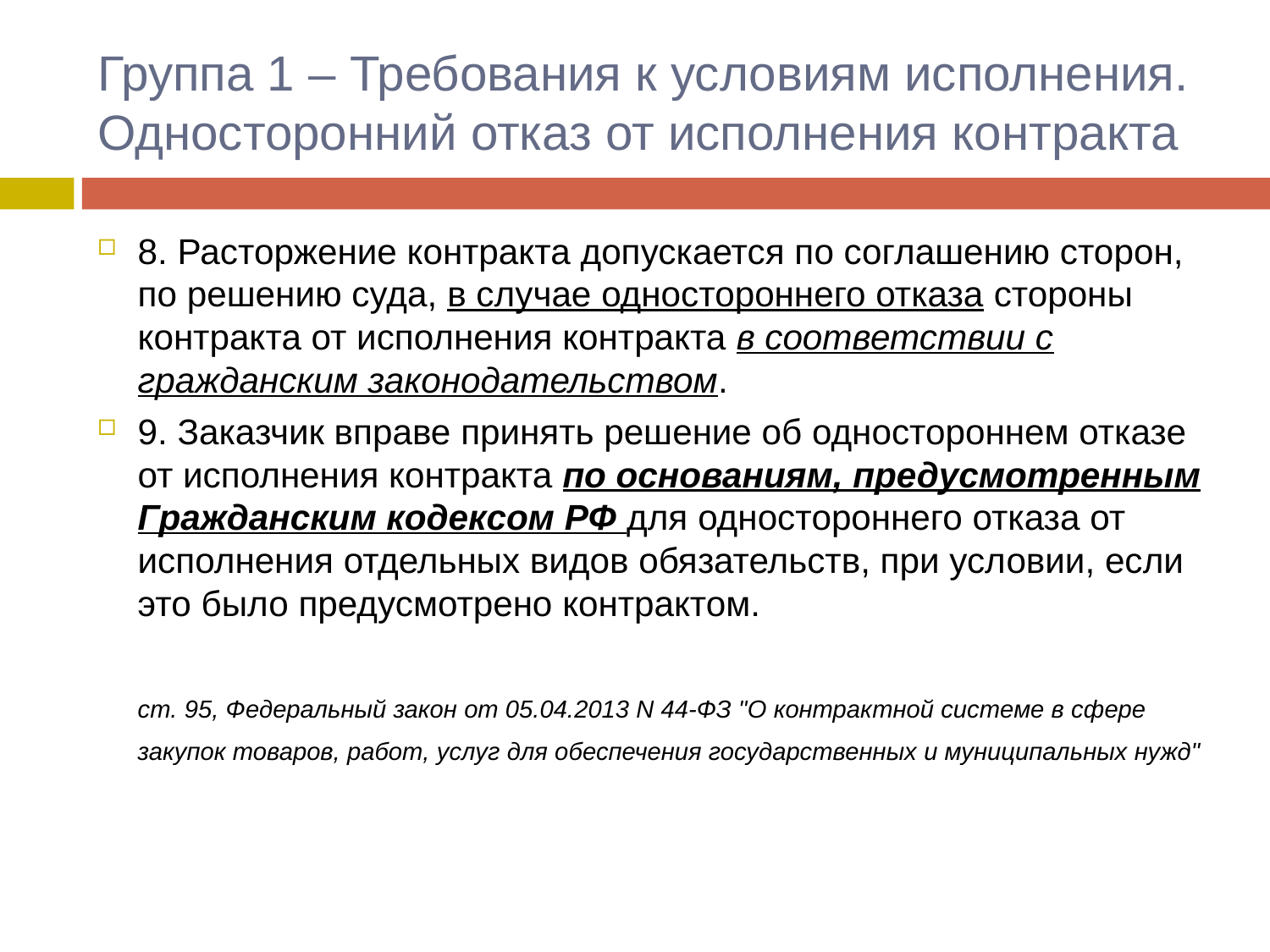

# Группа 1 – Требования к условиям исполнения. Односторонний отказ от исполнения контракта
8. Расторжение контракта допускается по соглашению сторон, по решению суда, в случае одностороннего отказа стороны контракта от исполнения контракта в соответствии с гражданским законодательством.
9. Заказчик вправе принять решение об одностороннем отказе от исполнения контракта по основаниям, предусмотренным Гражданским кодексом РФ для одностороннего отказа от исполнения отдельных видов обязательств, при условии, если это было предусмотрено контрактом.

	ст. 95, Федеральный закон от 05.04.2013 N 44-ФЗ "О контрактной системе в сфере закупок товаров, работ, услуг для обеспечения государственных и муниципальных нужд"